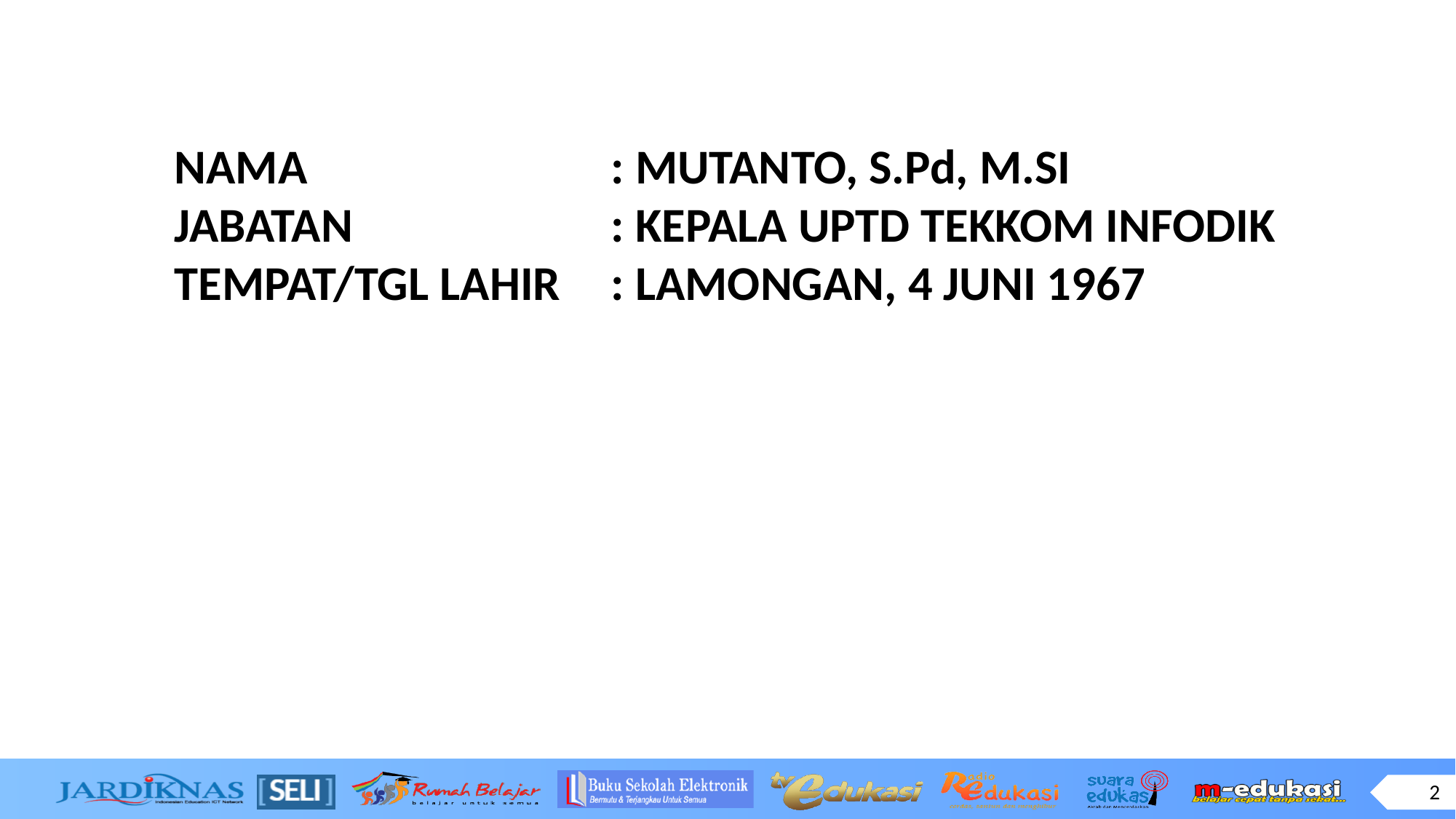

NAMA			: MUTANTO, S.Pd, M.SI
JABATAN			: KEPALA UPTD TEKKOM INFODIK
TEMPAT/TGL LAHIR	: LAMONGAN, 4 JUNI 1967